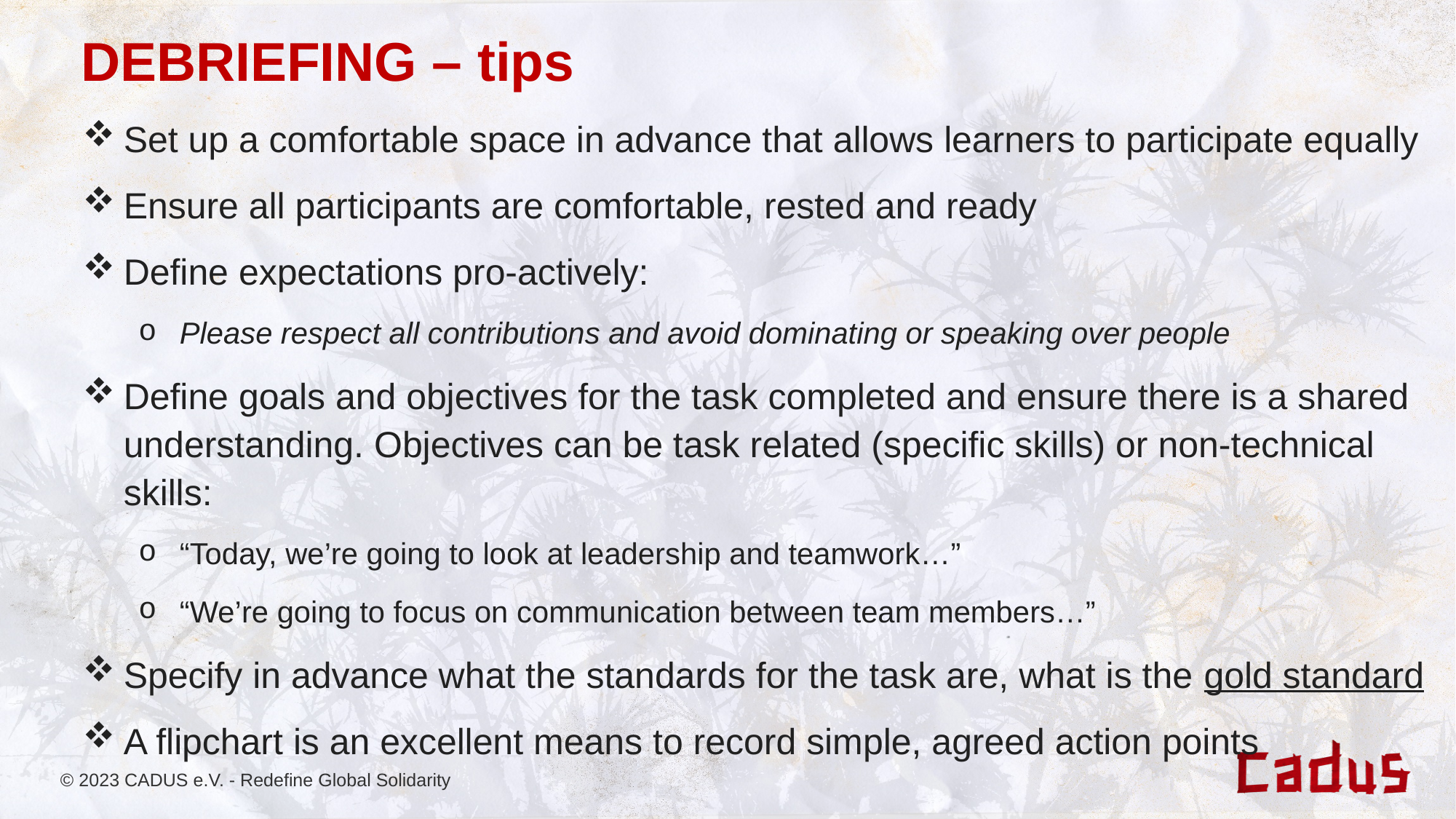

DEBRIEFING – tips
Set up a comfortable space in advance that allows learners to participate equally
Ensure all participants are comfortable, rested and ready
Define expectations pro-actively:
Please respect all contributions and avoid dominating or speaking over people
Define goals and objectives for the task completed and ensure there is a shared understanding. Objectives can be task related (specific skills) or non-technical skills:
“Today, we’re going to look at leadership and teamwork…”
“We’re going to focus on communication between team members…”
Specify in advance what the standards for the task are, what is the gold standard
A flipchart is an excellent means to record simple, agreed action points